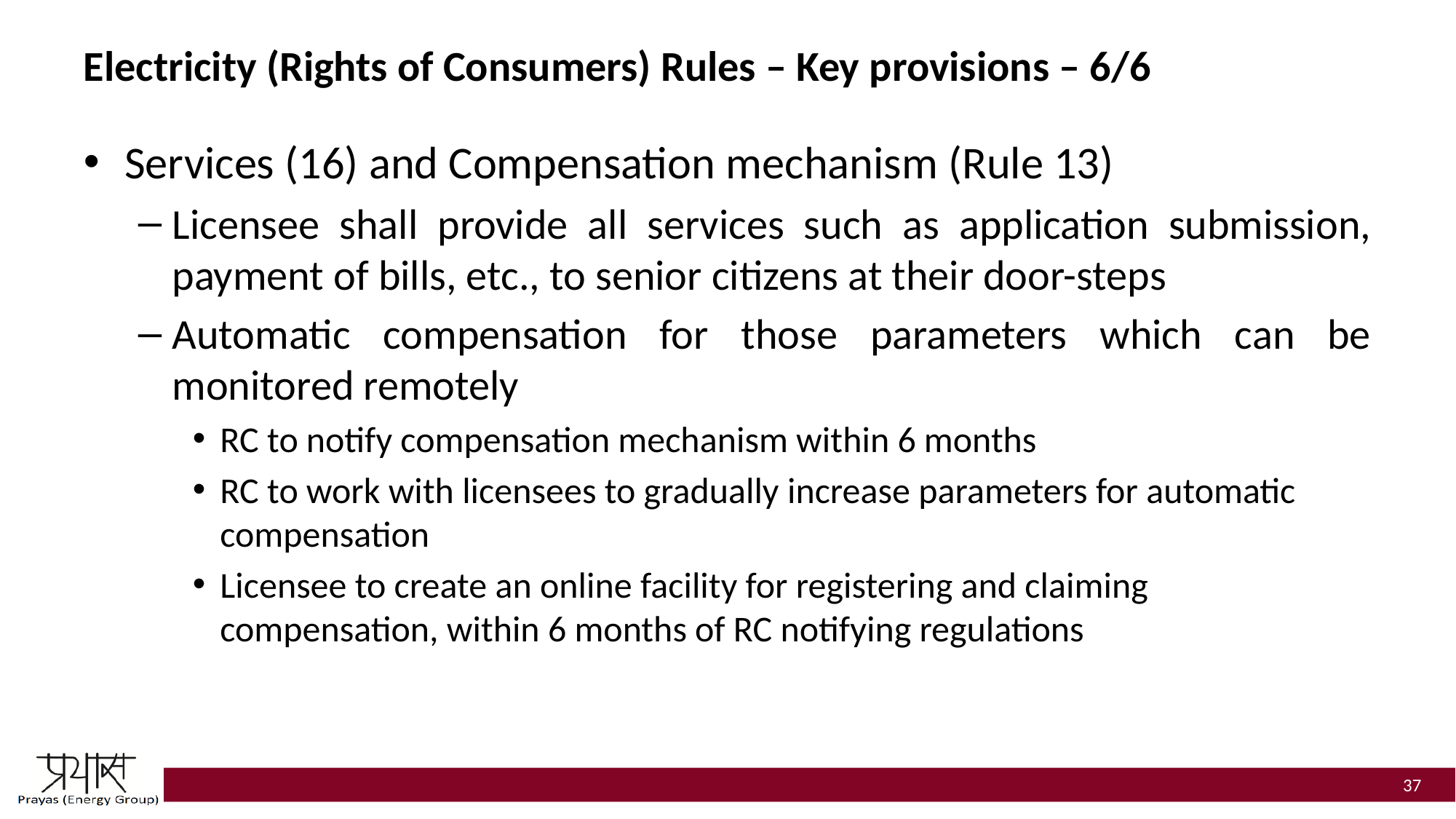

# Electricity (Rights of Consumers) Rules – Key provisions – 6/6
Services (16) and Compensation mechanism (Rule 13)
Licensee shall provide all services such as application submission, payment of bills, etc., to senior citizens at their door-steps
Automatic compensation for those parameters which can be monitored remotely
RC to notify compensation mechanism within 6 months
RC to work with licensees to gradually increase parameters for automatic compensation
Licensee to create an online facility for registering and claiming compensation, within 6 months of RC notifying regulations
37